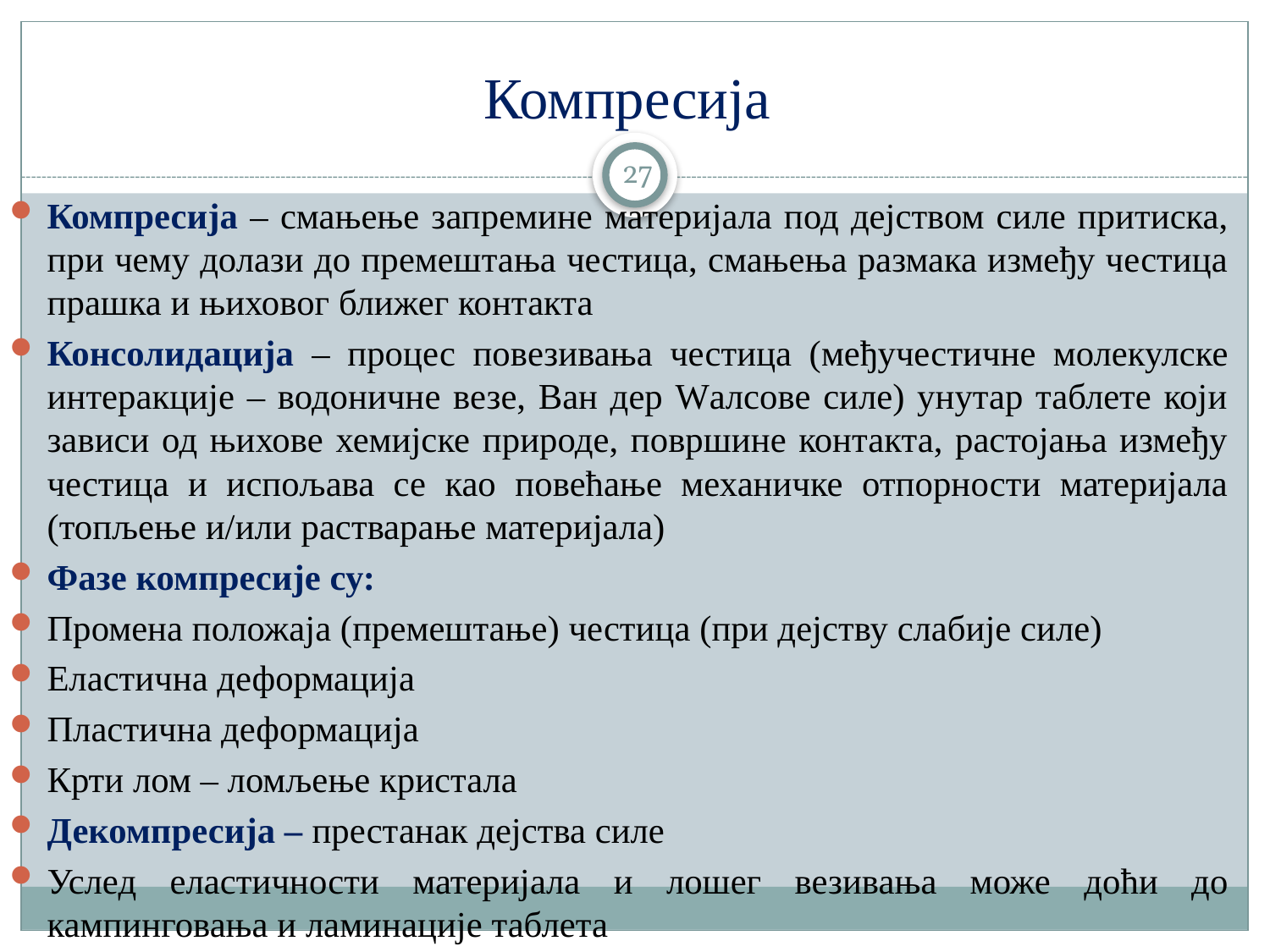

# Компресија
27
Компресија – смањење запремине материјала под дејством силе притиска, при чему долази до премештања честица, смањења размака између честица прашка и њиховог ближег контакта
Консолидација – процес повезивања честица (међучестичне молекулске интеракције – водоничне везе, Ван дер Wалсове силе) унутар таблете који зависи од њихове хемијске природе, површине контакта, растојања између честица и испољава се као повећање механичке отпорности материјала (топљење и/или растварање материјала)
Фазе компресије су:
Промена положаја (премештање) честица (при дејству слабије силе)
Еластична деформација
Пластична деформација
Крти лом – ломљење кристала
Декомпресија – престанак дејства силе
Услед еластичности материјала и лошег везивања може доћи до кампинговања и ламинације таблета